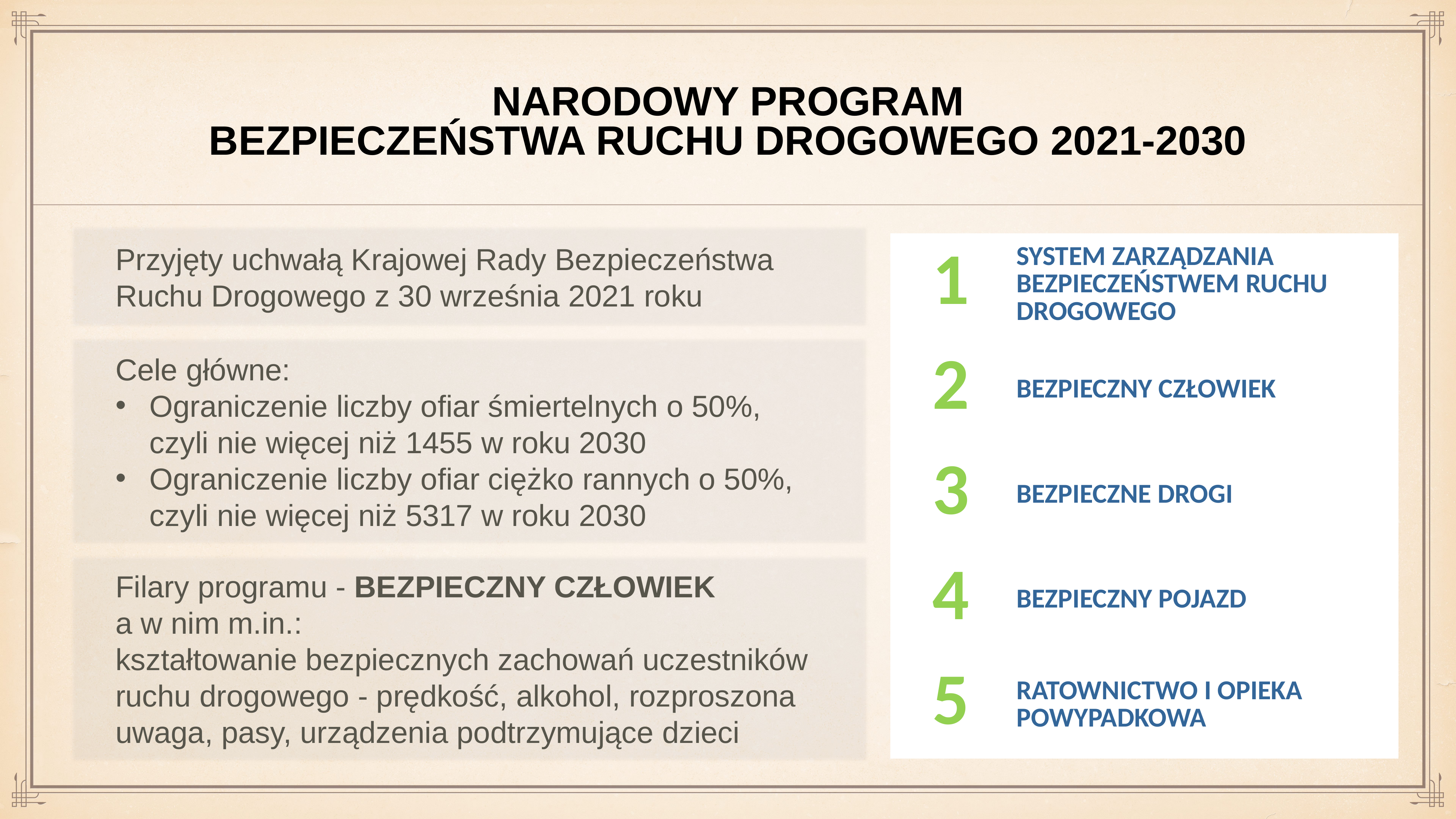

# Narodowy program Bezpieczeństwa ruchu drogowego 2021-2030

| 1 | SYSTEM ZARZĄDZANIA BEZPIECZEŃSTWEM RUCHU DROGOWEGO |
| --- | --- |
| 2 | BEZPIECZNY CZŁOWIEK |
| 3 | BEZPIECZNE DROGI |
| 4 | BEZPIECZNY POJAZD |
| 5 | RATOWNICTWO I OPIEKA POWYPADKOWA |
Przyjęty uchwałą Krajowej Rady Bezpieczeństwa Ruchu Drogowego z 30 września 2021 roku

Cele główne:
Ograniczenie liczby ofiar śmiertelnych o 50%,
czyli nie więcej niż 1455 w roku 2030
Ograniczenie liczby ofiar ciężko rannych o 50%,
czyli nie więcej niż 5317 w roku 2030

Filary programu - BEZPIECZNY CZŁOWIEK
a w nim m.in.:
kształtowanie bezpiecznych zachowań uczestników ruchu drogowego - prędkość, alkohol, rozproszona uwaga, pasy, urządzenia podtrzymujące dzieci